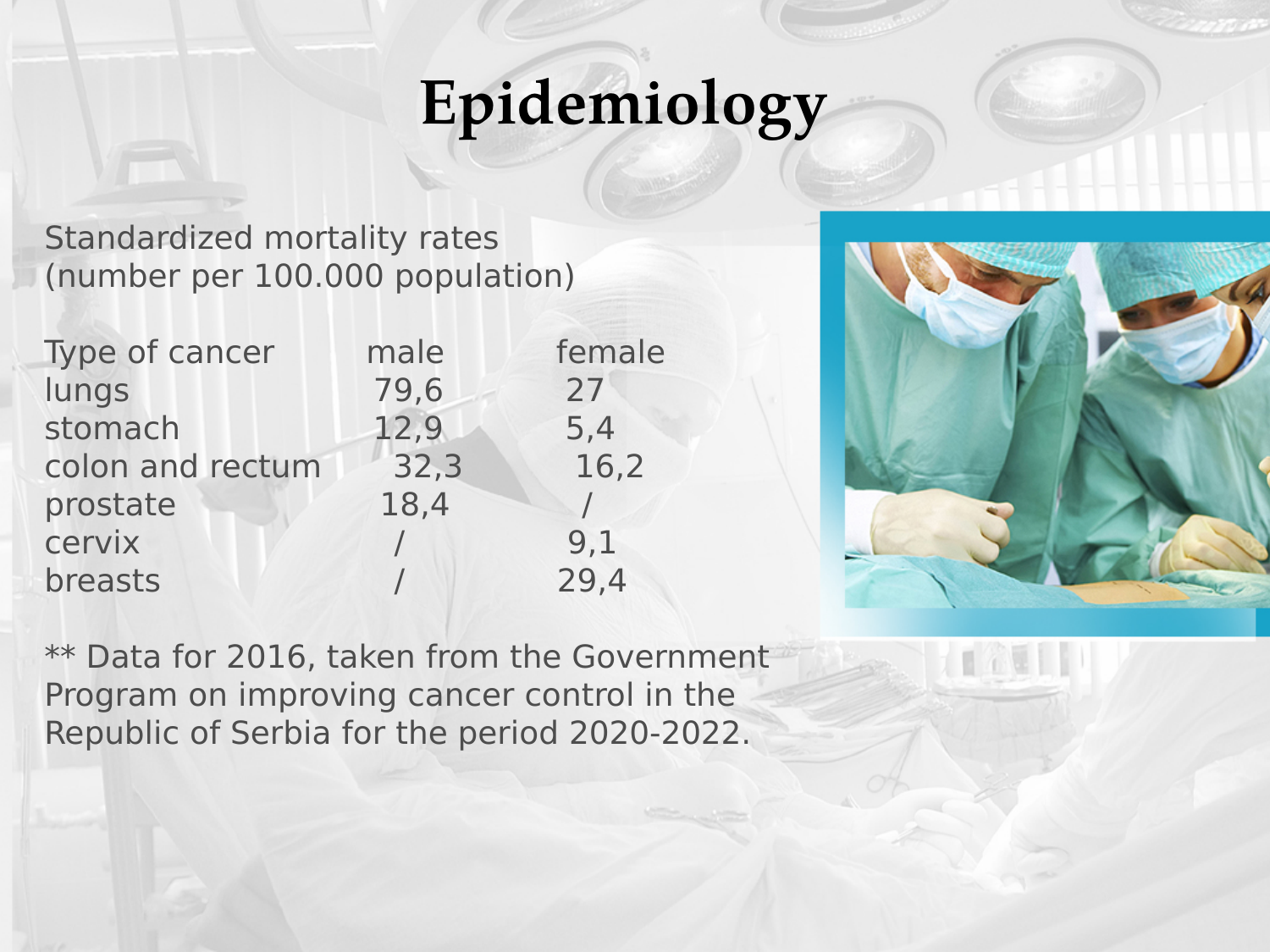

# Epidemiology
Standardized mortality rates
(number per 100.000 population)

Type of cancer         male           female
lungs                        79,6            27
stomach                   12,9            5,4
colon and rectum       32,3           16,2
prostate                    18,4             /
cervix                         /                9,1
breasts                       /               29,4

** Data for 2016, taken from the Government Program on improving cancer control in the Republic of Serbia for the period 2020-2022.